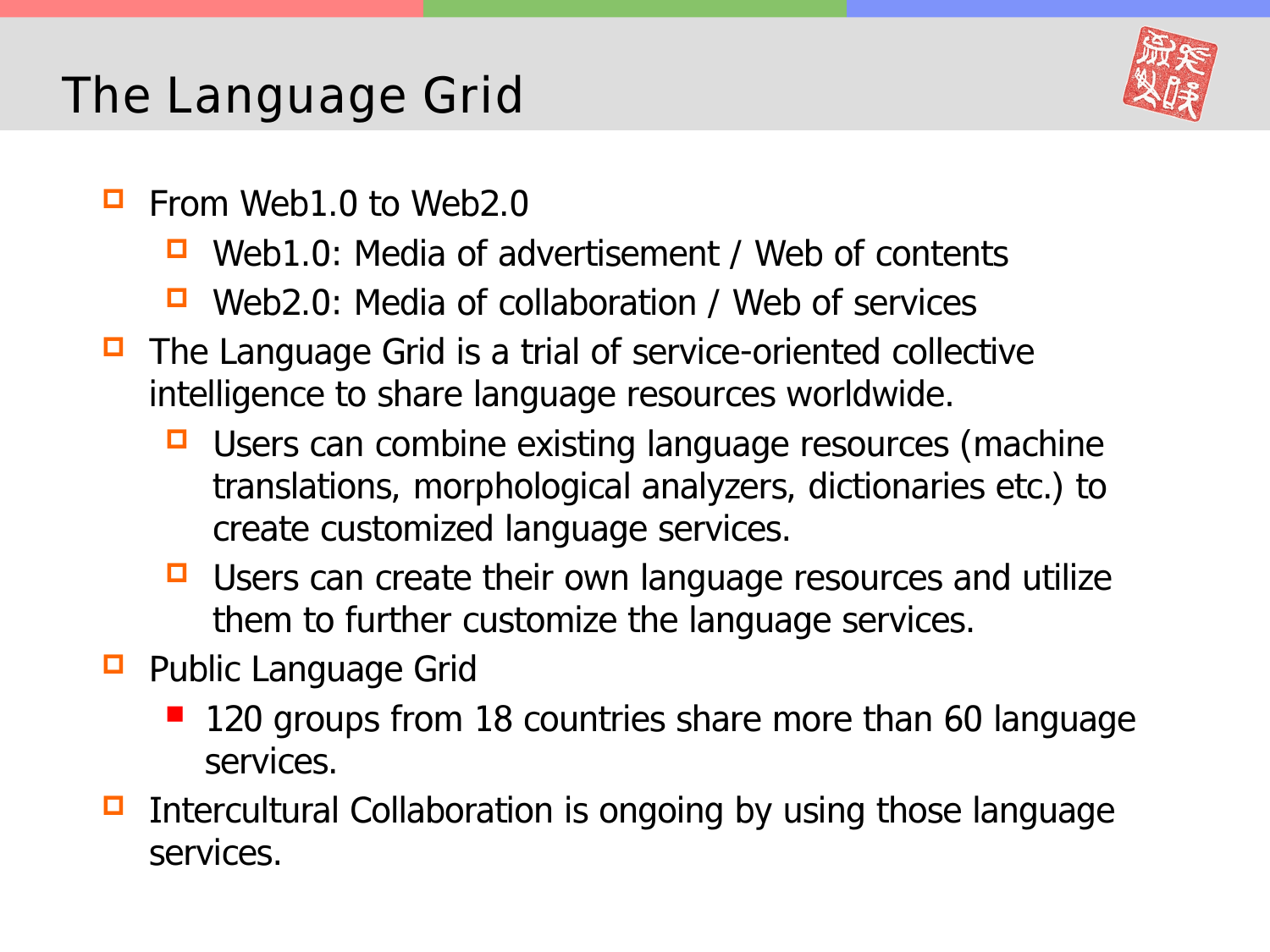

# The Language Grid
From Web1.0 to Web2.0
Web1.0: Media of advertisement / Web of contents
Web2.0: Media of collaboration / Web of services
The Language Grid is a trial of service-oriented collective intelligence to share language resources worldwide.
Users can combine existing language resources (machine translations, morphological analyzers, dictionaries etc.) to create customized language services.
Users can create their own language resources and utilize them to further customize the language services.
Public Language Grid
120 groups from 18 countries share more than 60 language services.
Intercultural Collaboration is ongoing by using those language services.